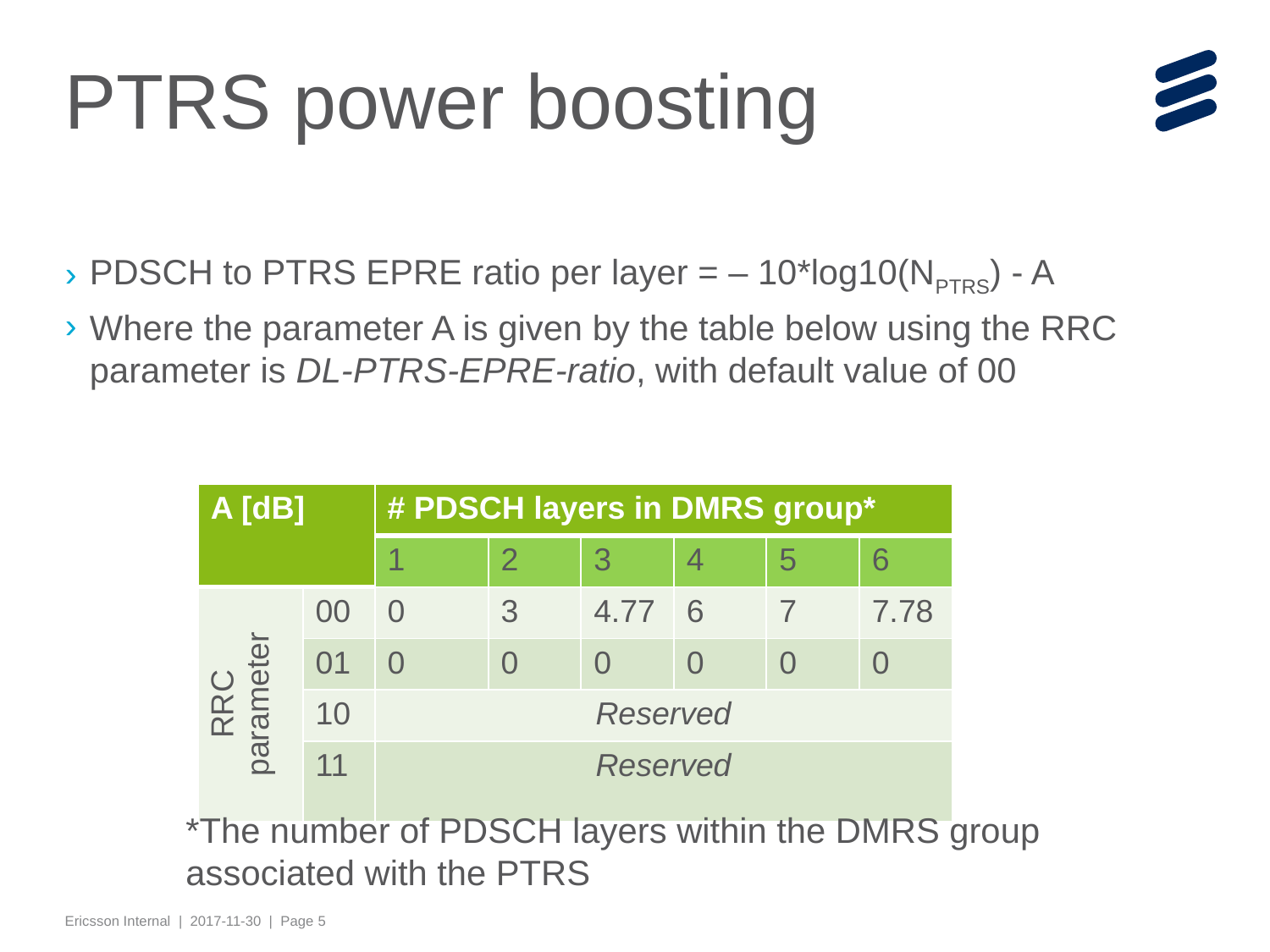

# PTRS power boosting
PDSCH to PTRS EPRE ratio per layer = – 10*log10(NPTRS) - A
Where the parameter A is given by the table below using the RRC parameter is DL-PTRS-EPRE-ratio, with default value of 00
| A [dB] |  | # PDSCH layers in DMRS group\* |  |  |  |  |  |
| --- | --- | --- | --- | --- | --- | --- | --- |
|  |  | 1 | 2 | 3 | 4 | 5 | 6 |
| RRC parameter | 00 | 0 | 3 | 4.77 | 6 | 7 | 7.78 |
|  | 01 | 0 | 0 | 0 | 0 | 0 | 0 |
|  | 10 | Reserved |  |  |  |  |  |
|  | 11 | Reserved |  |  |  |  |  |
*The number of PDSCH layers within the DMRS group associated with the PTRS